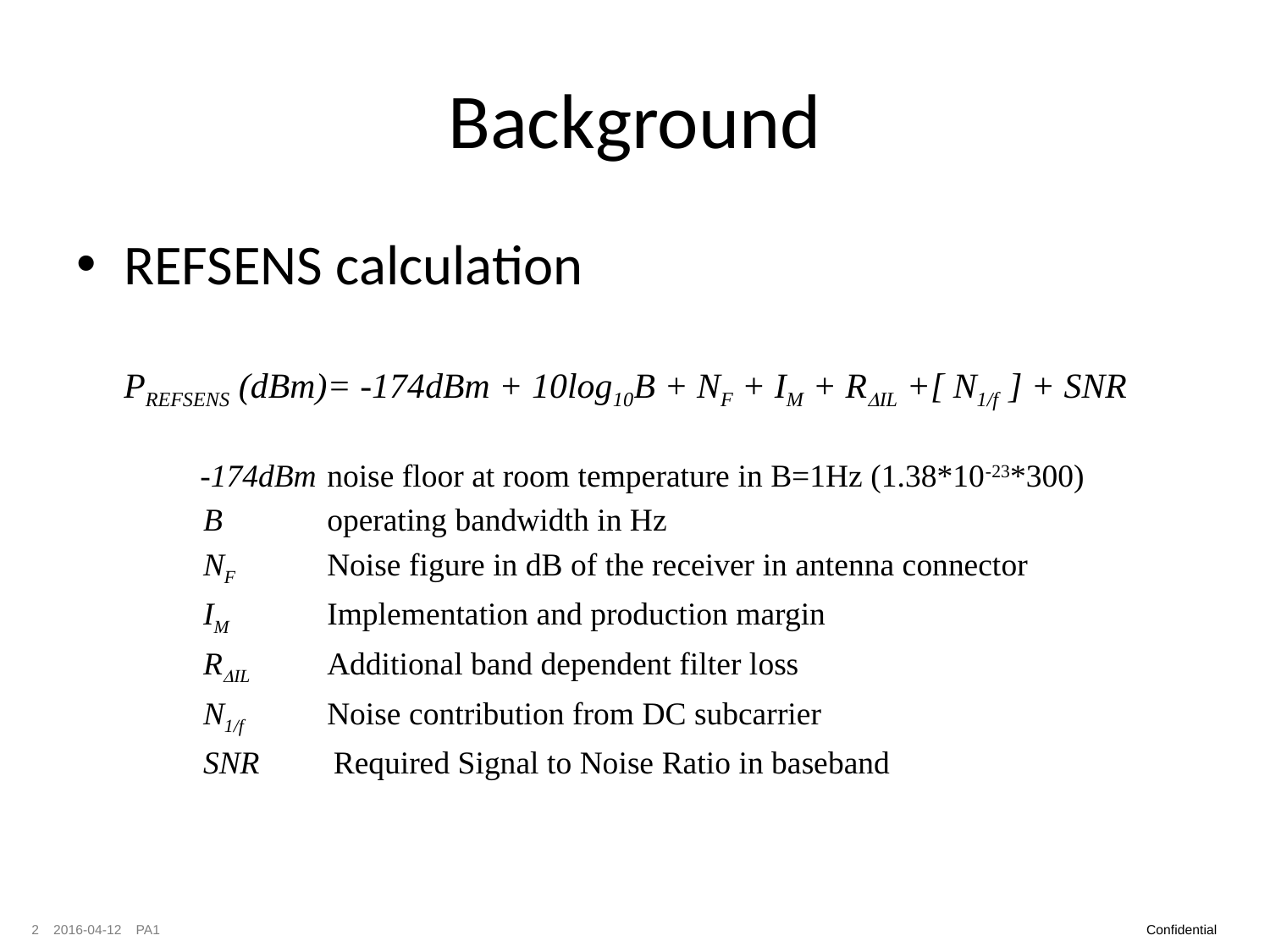

# Background
REFSENS calculation
	PREFSENS (dBm)= -174dBm + 10log10B + NF + IM + RΔIL +[ N1/f  ] + SNR
-174dBm	noise floor at room temperature in B=1Hz (1.38*10-23*300)
B 	operating bandwidth in Hz
NF 	Noise figure in dB of the receiver in antenna connector
IM	Implementation and production margin
RΔIL 	Additional band dependent filter loss
N1/f 	Noise contribution from DC subcarrier
SNR	 Required Signal to Noise Ratio in baseband